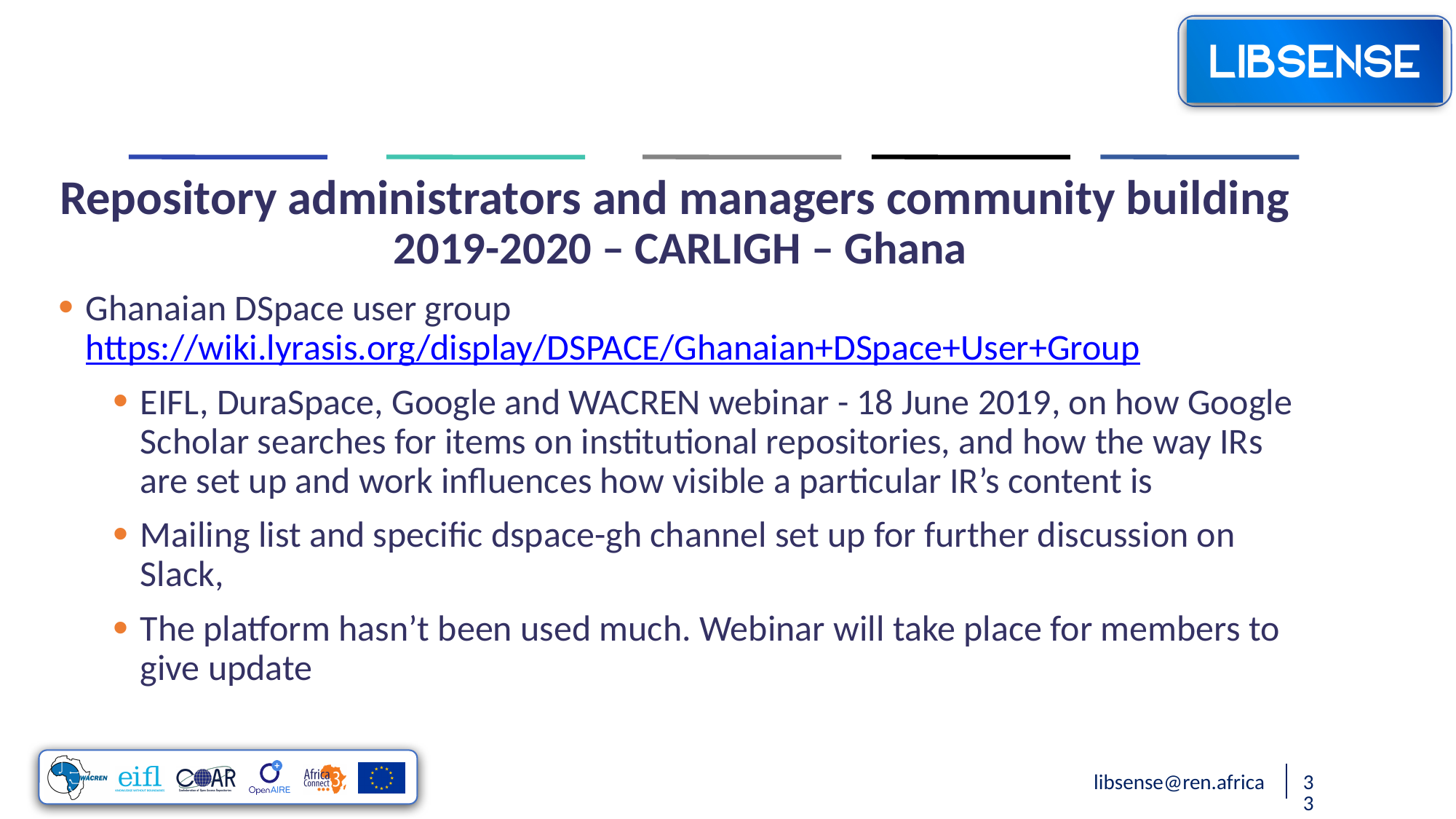

Repository administrators and managers community building  2019-2020 – CARLIGH – Ghana
Ghanaian DSpace user group https://wiki.lyrasis.org/display/DSPACE/Ghanaian+DSpace+User+Group
EIFL, DuraSpace, Google and WACREN webinar - 18 June 2019, on how Google Scholar searches for items on institutional repositories, and how the way IRs are set up and work influences how visible a particular IR’s content is
Mailing list and specific dspace-gh channel set up for further discussion on Slack,
The platform hasn’t been used much. Webinar will take place for members to give update

libsense@ren.africa
33